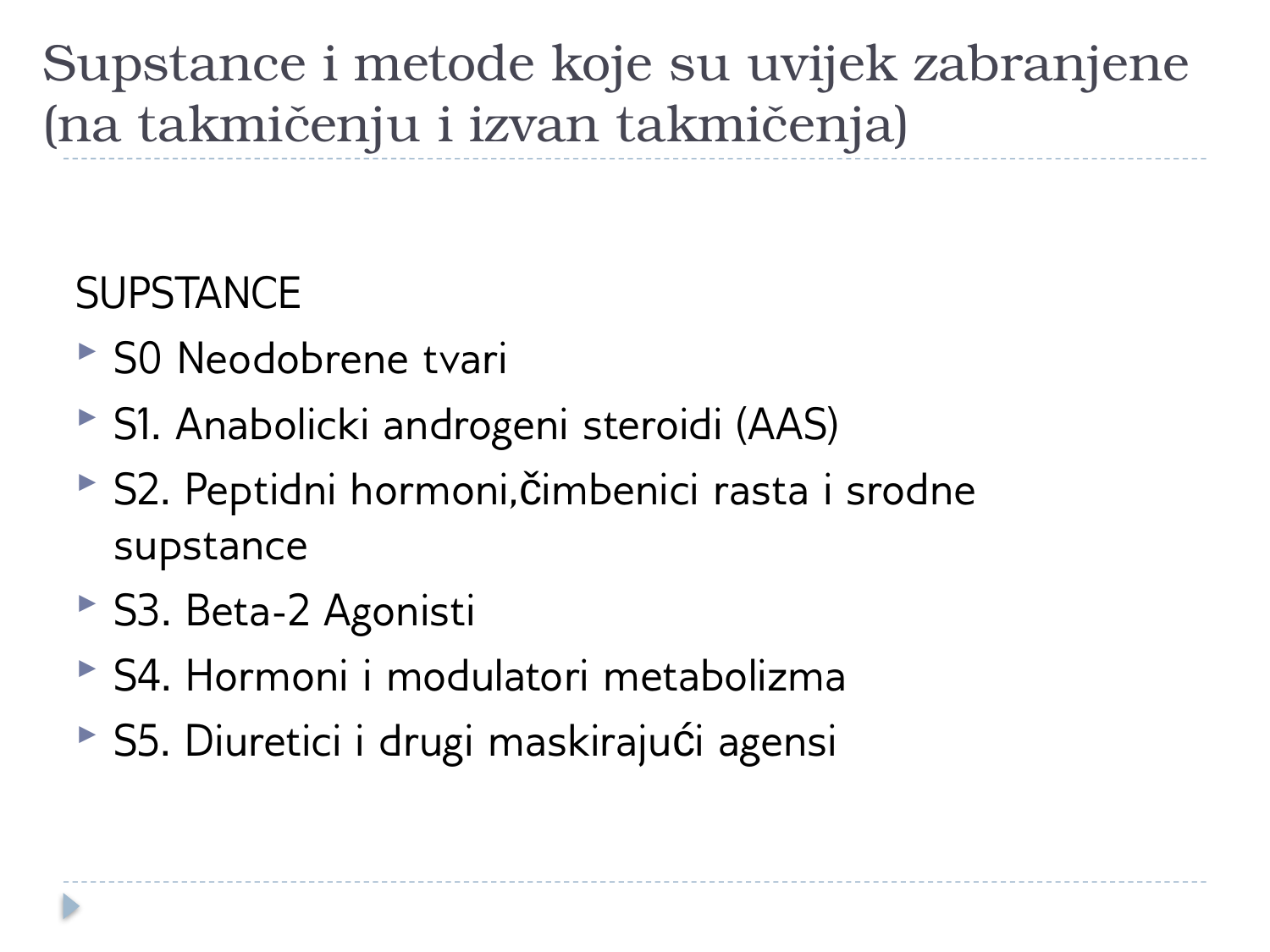

# Supstance i metode koje su uvijek zabranjene (na takmičenju i izvan takmičenja)
SUPSTANCE
S0 Neodobrene tvari
S1. Anabolicki androgeni steroidi (AAS)
S2. Peptidni hormoni,čimbenici rasta i srodne supstance
S3. Beta-2 Agonisti
S4. Hormoni i modulatori metabolizma
S5. Diuretici i drugi maskirajući agensi